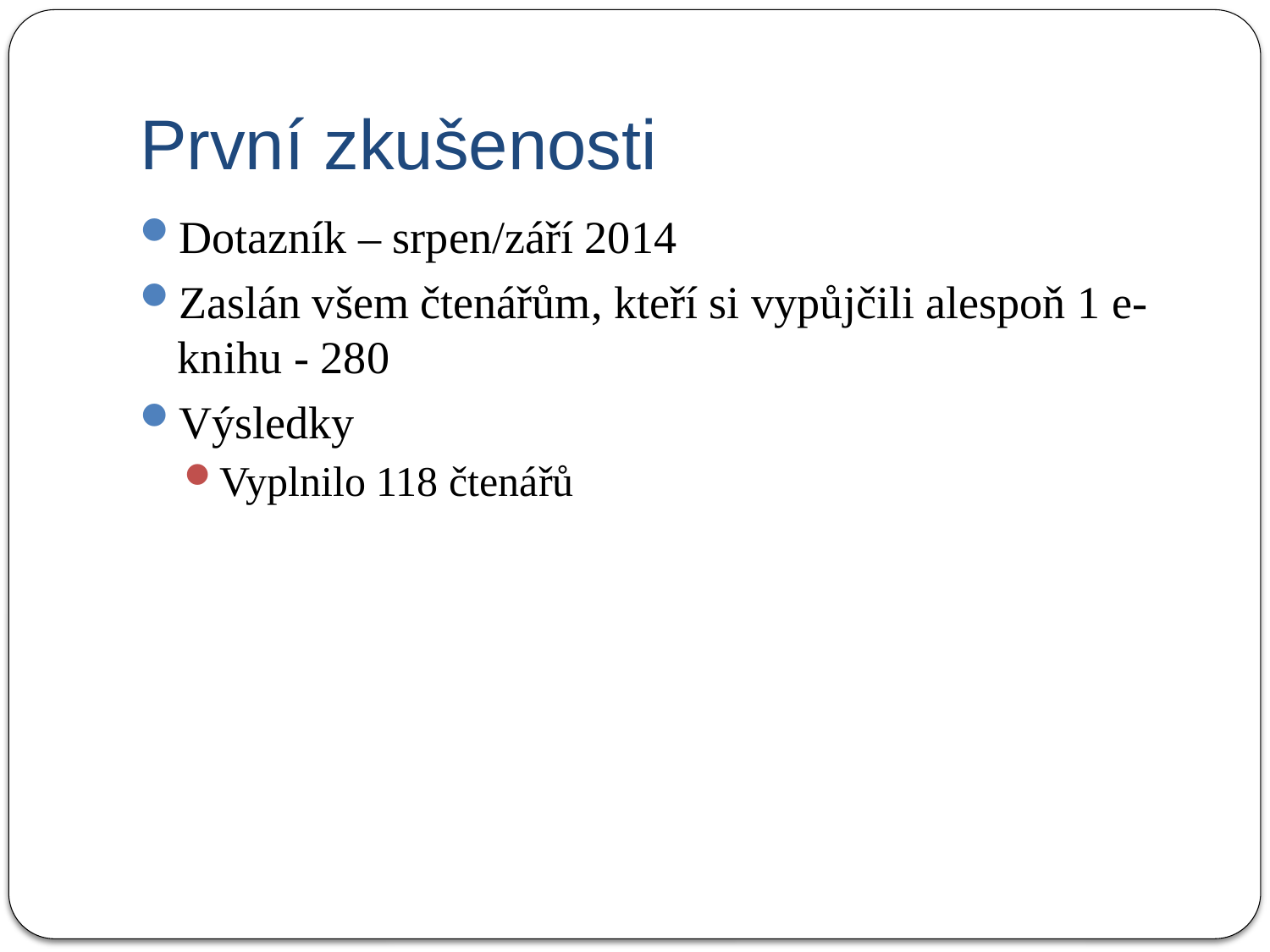

# První zkušenosti
Dotazník – srpen/září 2014
Zaslán všem čtenářům, kteří si vypůjčili alespoň 1 e-knihu - 280
Výsledky
Vyplnilo 118 čtenářů